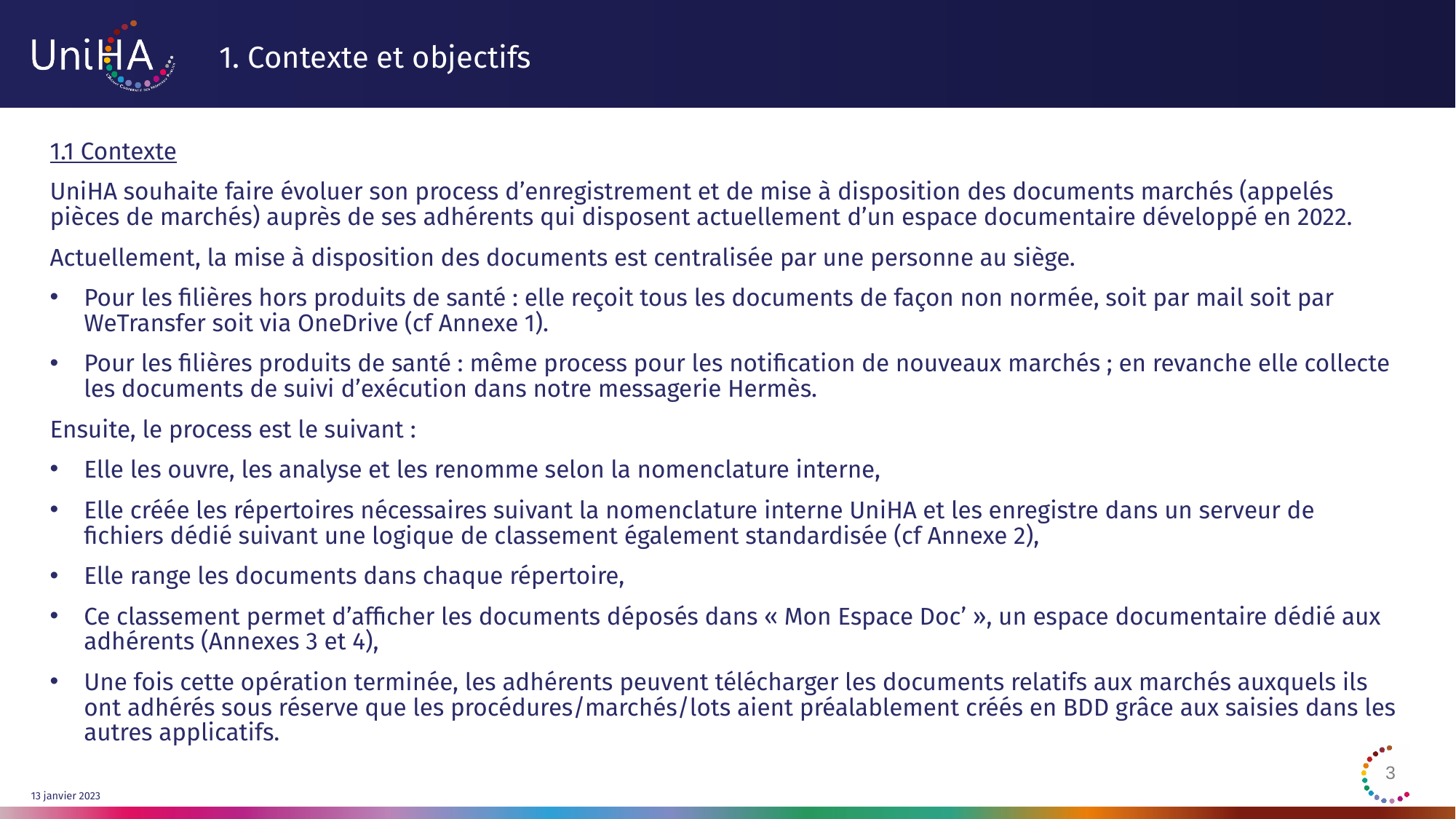

# 1. Contexte et objectifs
1.1 Contexte
UniHA souhaite faire évoluer son process d’enregistrement et de mise à disposition des documents marchés (appelés pièces de marchés) auprès de ses adhérents qui disposent actuellement d’un espace documentaire développé en 2022.
Actuellement, la mise à disposition des documents est centralisée par une personne au siège.
Pour les filières hors produits de santé : elle reçoit tous les documents de façon non normée, soit par mail soit par WeTransfer soit via OneDrive (cf Annexe 1).
Pour les filières produits de santé : même process pour les notification de nouveaux marchés ; en revanche elle collecte les documents de suivi d’exécution dans notre messagerie Hermès.
Ensuite, le process est le suivant :
Elle les ouvre, les analyse et les renomme selon la nomenclature interne,
Elle créée les répertoires nécessaires suivant la nomenclature interne UniHA et les enregistre dans un serveur de fichiers dédié suivant une logique de classement également standardisée (cf Annexe 2),
Elle range les documents dans chaque répertoire,
Ce classement permet d’afficher les documents déposés dans « Mon Espace Doc’ », un espace documentaire dédié aux adhérents (Annexes 3 et 4),
Une fois cette opération terminée, les adhérents peuvent télécharger les documents relatifs aux marchés auxquels ils ont adhérés sous réserve que les procédures/marchés/lots aient préalablement créés en BDD grâce aux saisies dans les autres applicatifs.